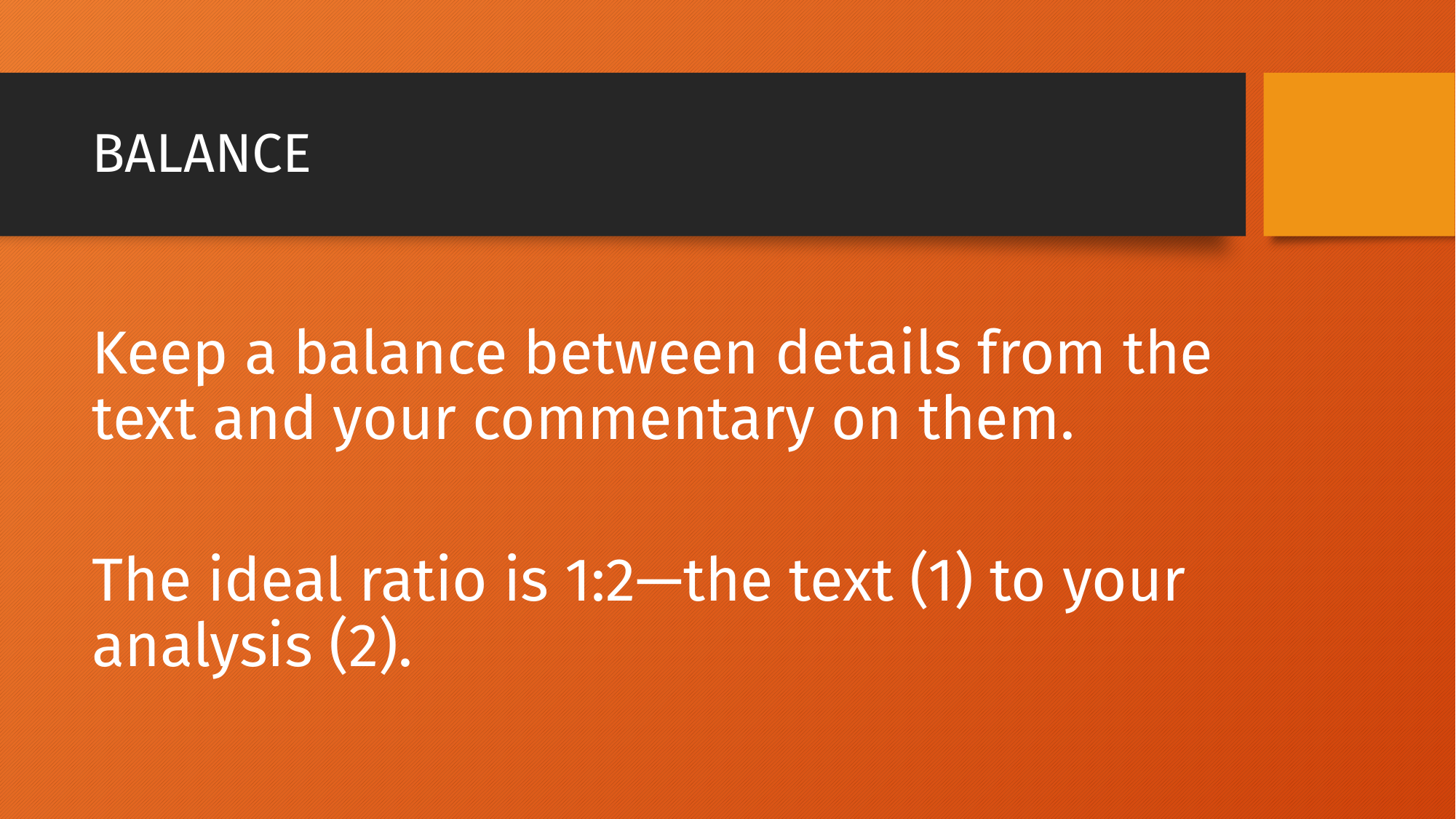

# BALANCE
Keep a balance between details from the text and your commentary on them.

The ideal ratio is 1:2—the text (1) to your analysis (2).